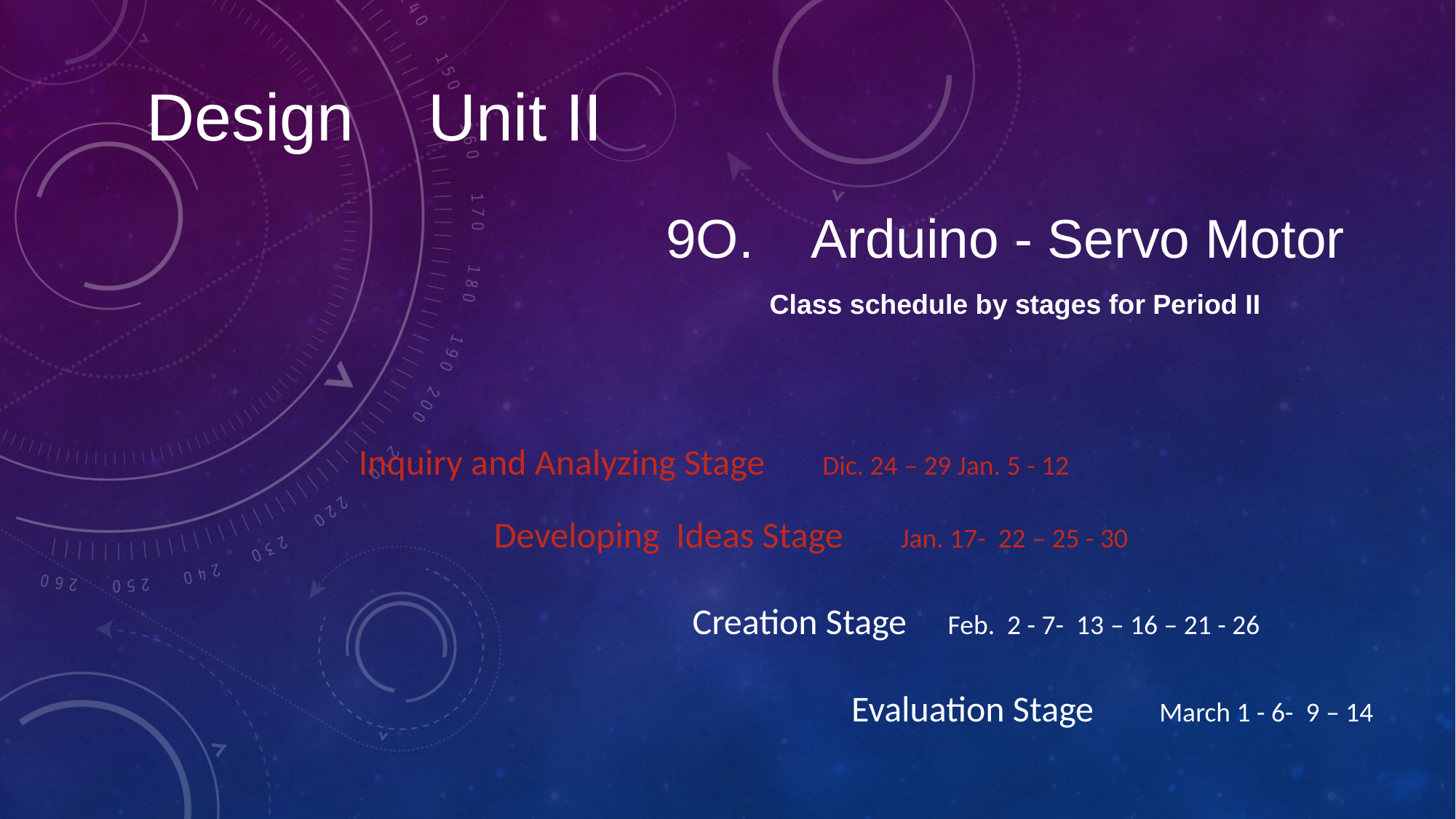

Design    Unit II
9O.    Arduino - Servo Motor
Class schedule by stages for Period II
Inquiry and Analyzing Stage       Dic. 24 – 29 Jan. 5 - 12
Developing  Ideas Stage       Jan. 17-  22 – 25 - 30
Creation Stage     Feb.  2 - 7-  13 – 16 – 21 - 26
Evaluation Stage        March 1 - 6-  9 – 14